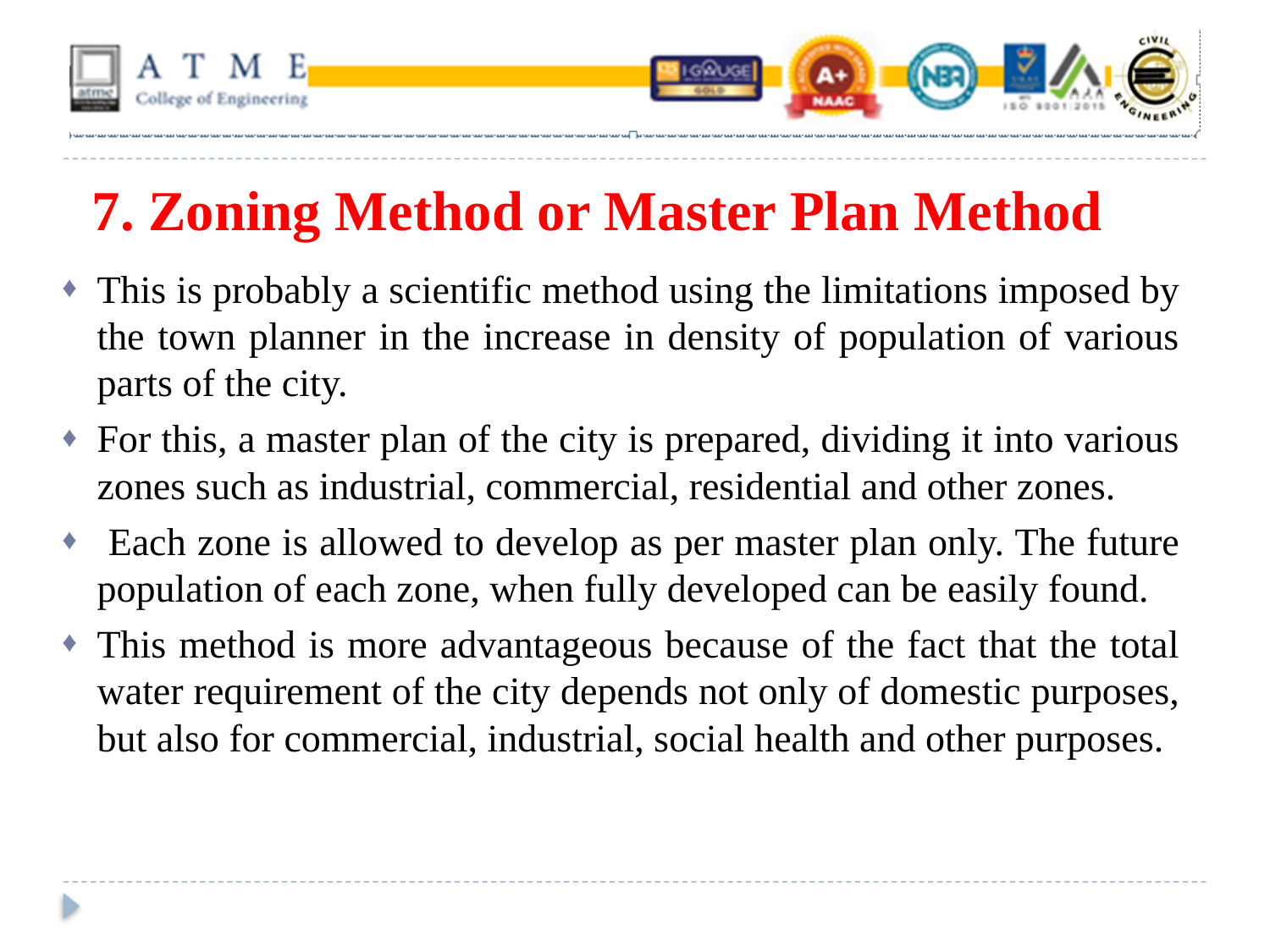

# 7. Zoning Method or Master Plan Method
This is probably a scientific method using the limitations imposed by the town planner in the increase in density of population of various parts of the city.
For this, a master plan of the city is prepared, dividing it into various zones such as industrial, commercial, residential and other zones.
 Each zone is allowed to develop as per master plan only. The future population of each zone, when fully developed can be easily found.
This method is more advantageous because of the fact that the total water requirement of the city depends not only of domestic purposes, but also for commercial, industrial, social health and other purposes.